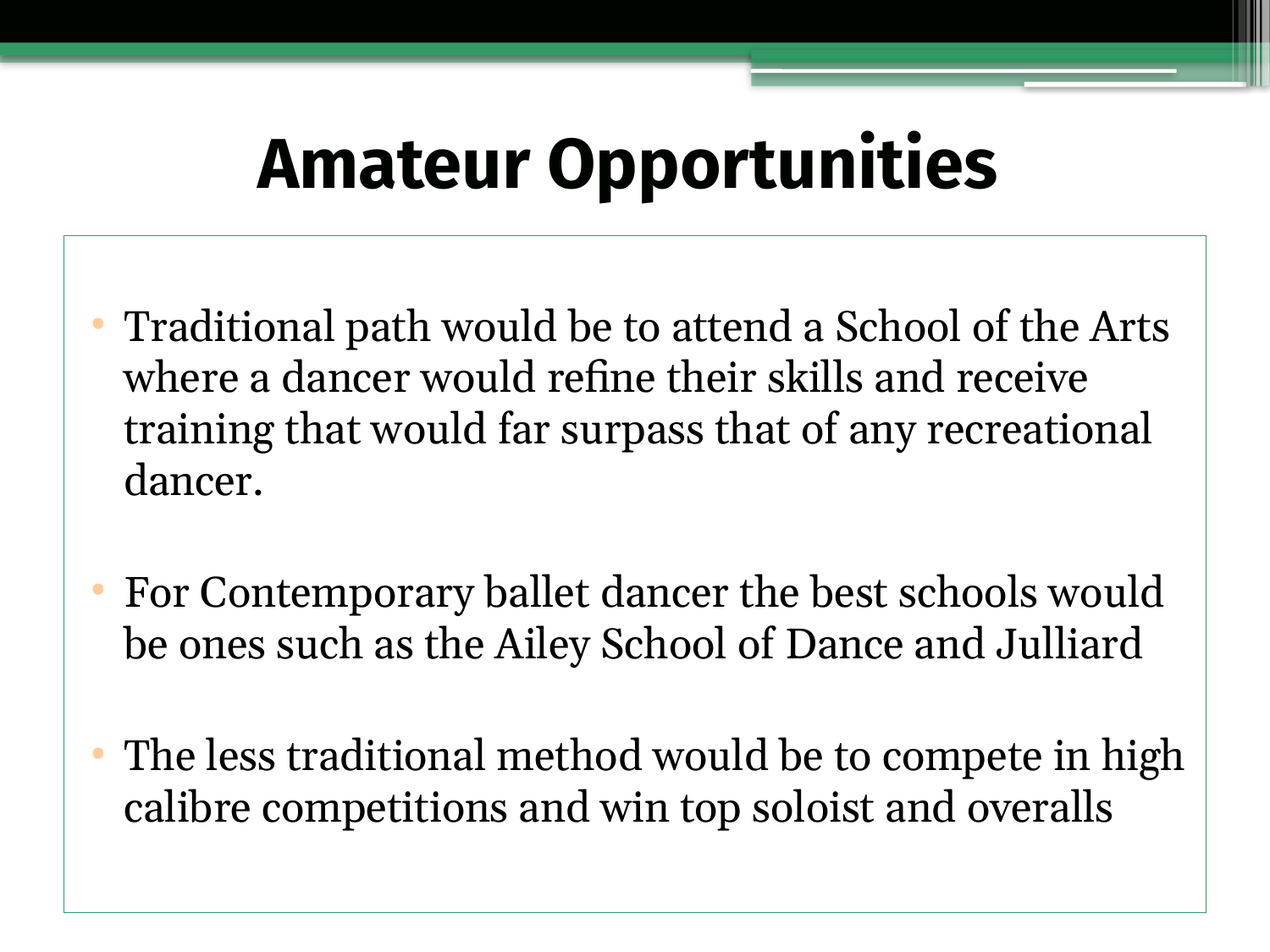

# Amateur Opportunities

Traditional path would be to attend a School of the Arts where a dancer would refine their skills and receive training that would far surpass that of any recreational dancer.

For Contemporary ballet dancer the best schools would be ones such as the Ailey School of Dance and Julliard

The less traditional method would be to compete in high calibre competitions and win top soloist and overalls